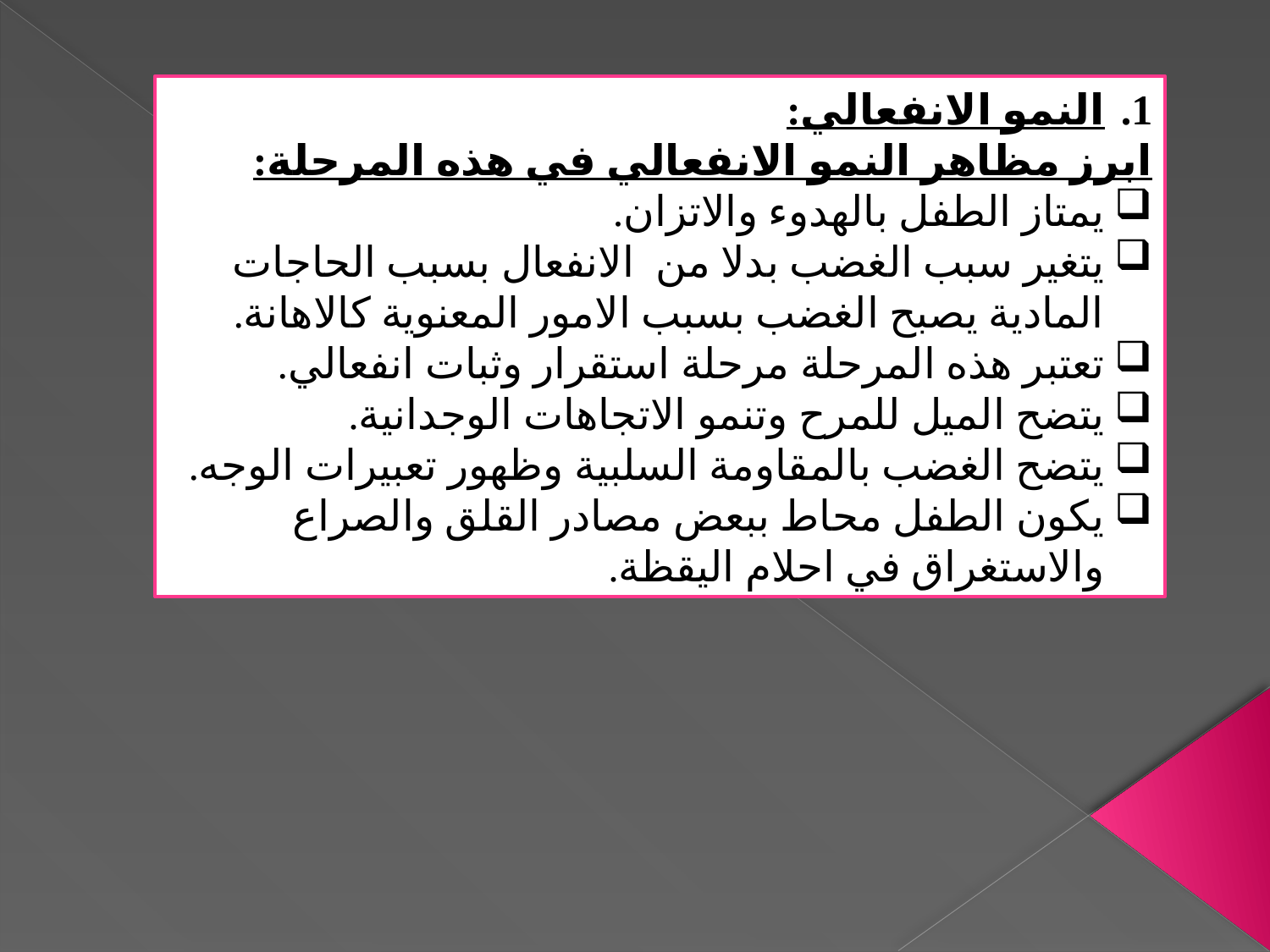

النمو الانفعالي:
ابرز مظاهر النمو الانفعالي في هذه المرحلة:
يمتاز الطفل بالهدوء والاتزان.
يتغير سبب الغضب بدلا من  الانفعال بسبب الحاجات المادية يصبح الغضب بسبب الامور المعنوية كالاهانة.
تعتبر هذه المرحلة مرحلة استقرار وثبات انفعالي.
يتضح الميل للمرح وتنمو الاتجاهات الوجدانية.
يتضح الغضب بالمقاومة السلبية وظهور تعبيرات الوجه.
يكون الطفل محاط ببعض مصادر القلق والصراع والاستغراق في احلام اليقظة.